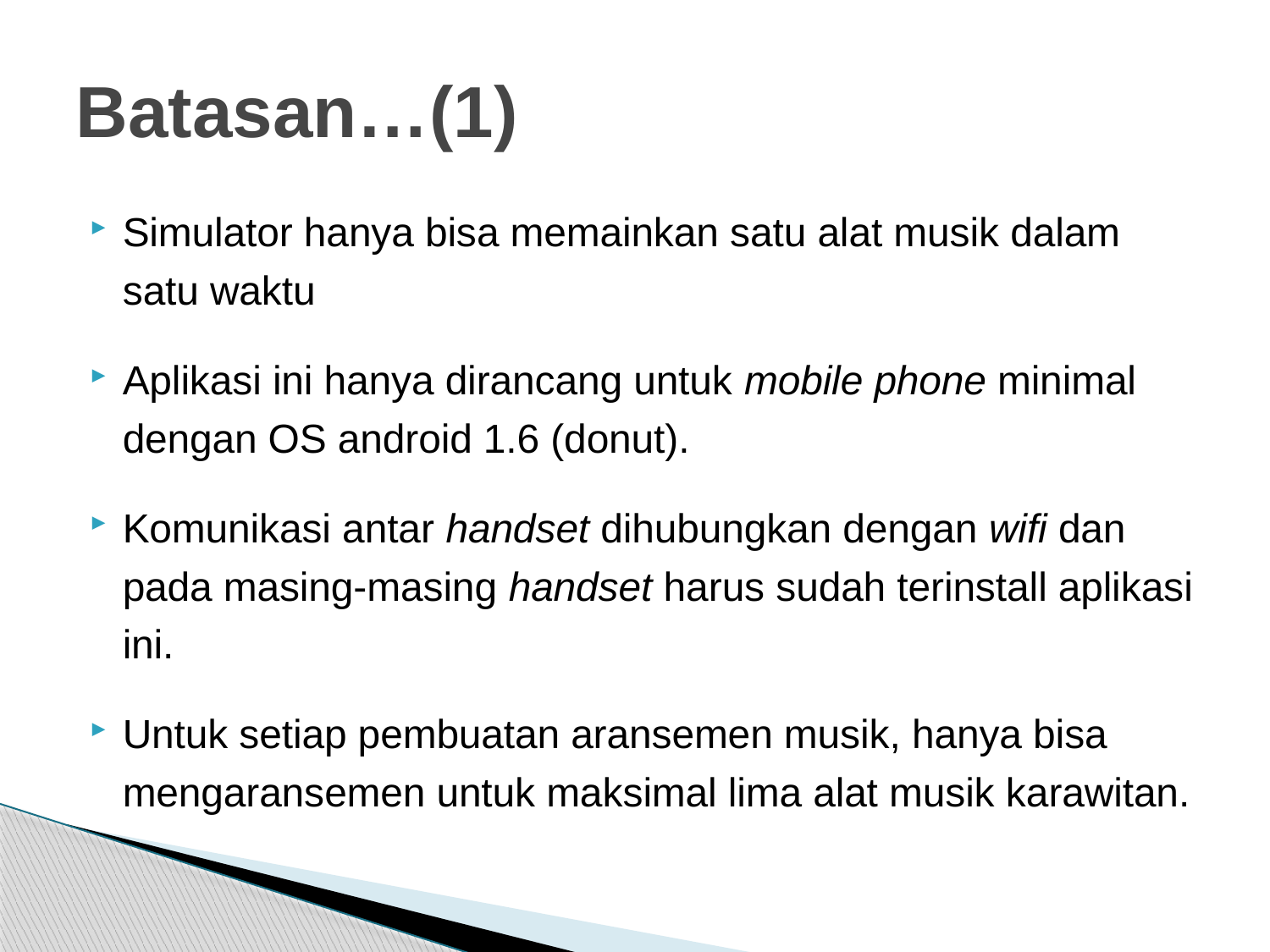

# Batasan…(1)
Simulator hanya bisa memainkan satu alat musik dalam satu waktu

Aplikasi ini hanya dirancang untuk mobile phone minimal dengan OS android 1.6 (donut).

Komunikasi antar handset dihubungkan dengan wifi dan pada masing-masing handset harus sudah terinstall aplikasi ini.

Untuk setiap pembuatan aransemen musik, hanya bisa mengaransemen untuk maksimal lima alat musik karawitan.